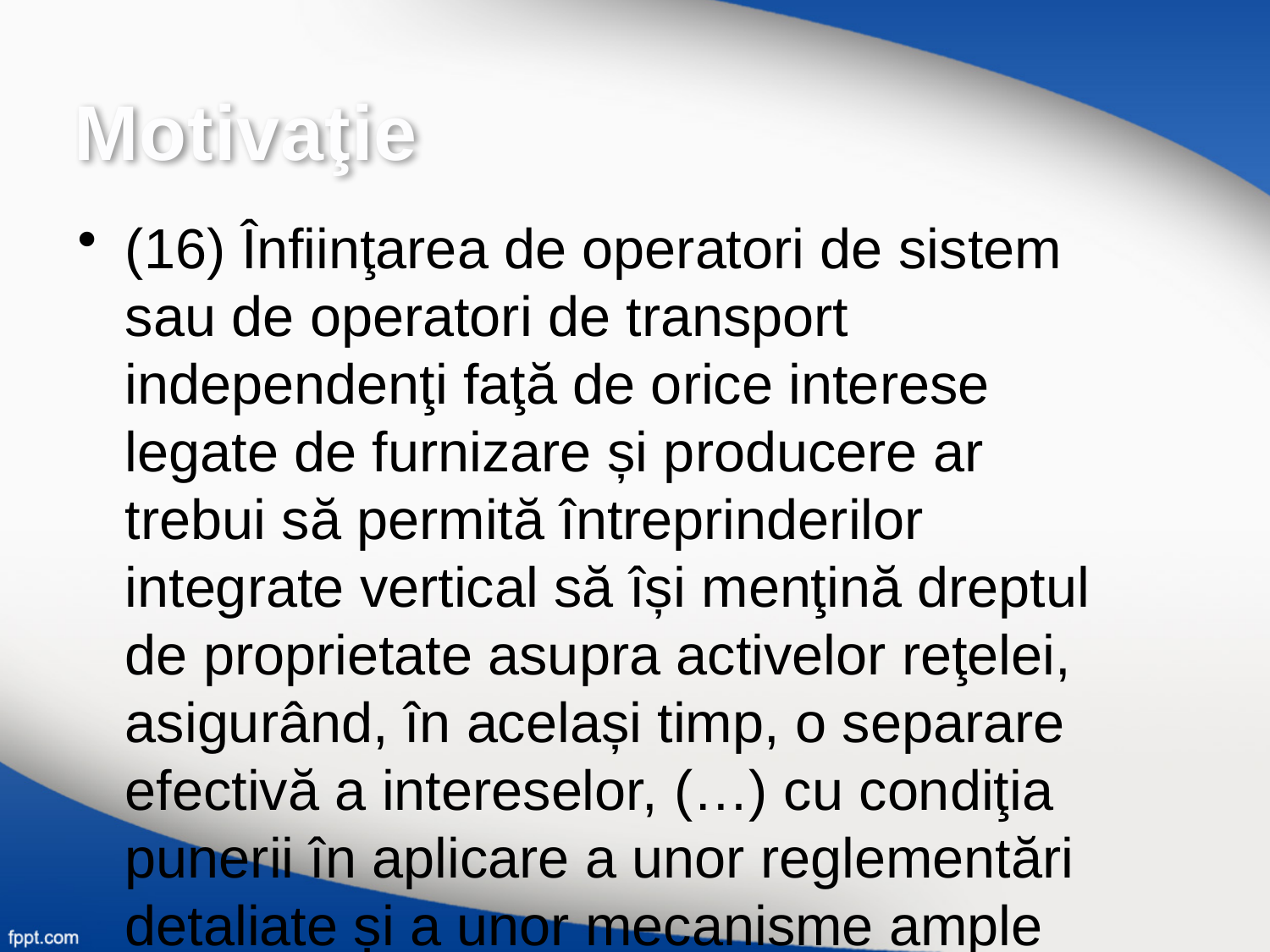

Motivaţie
(16) Înfiinţarea de operatori de sistem sau de operatori de transport independenţi faţă de orice interese legate de furnizare și producere ar trebui să permită întreprinderilor integrate vertical să își menţină dreptul de proprietate asupra activelor reţelei, asigurând, în același timp, o separare efectivă a intereselor, (…) cu condiţia punerii în aplicare a unor reglementări detaliate și a unor mecanisme ample de supraveghere exercitată de autorităţile de reglementare